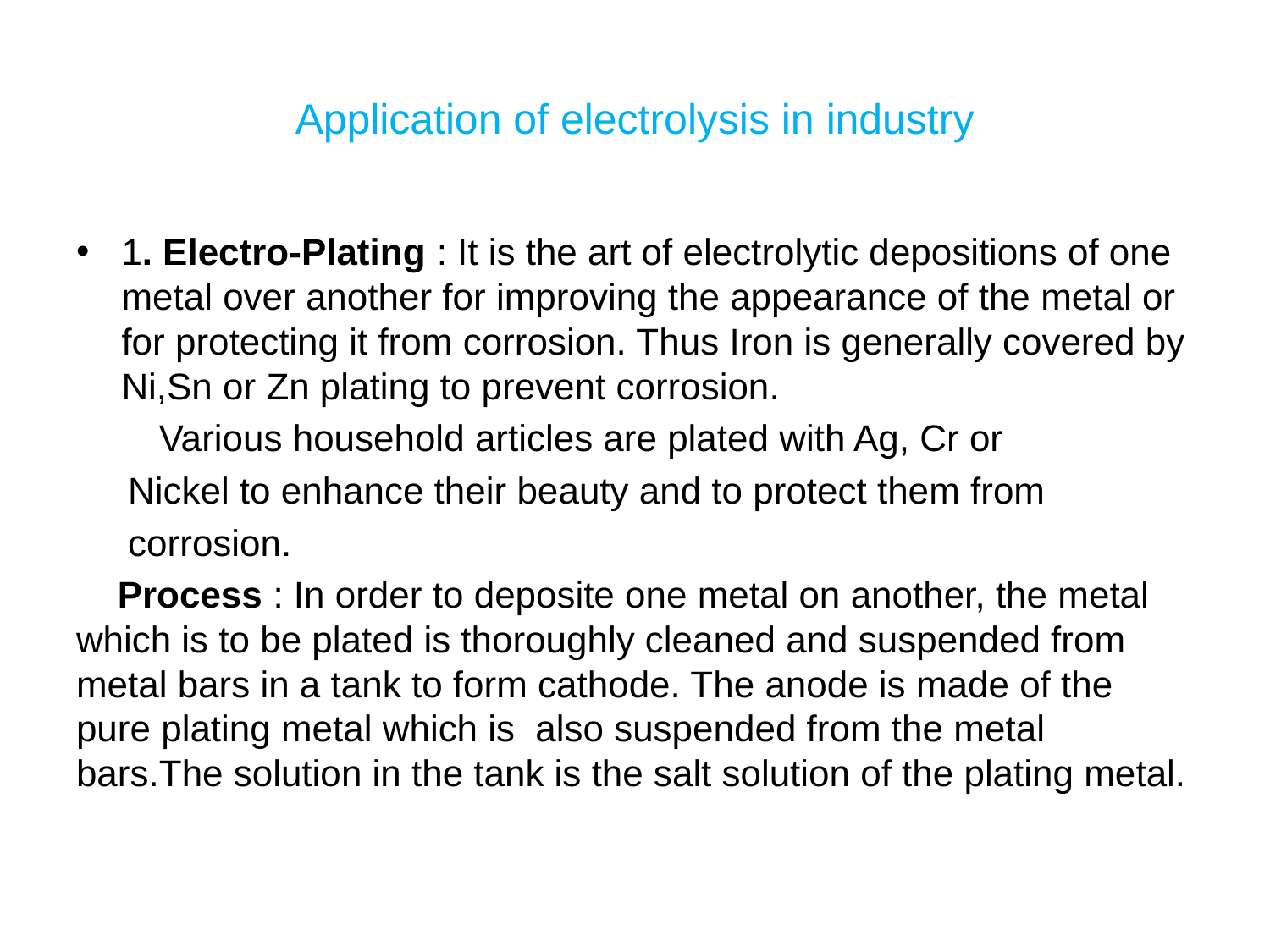

# Application of electrolysis in industry
1. Electro-Plating : It is the art of electrolytic depositions of one metal over another for improving the appearance of the metal or for protecting it from corrosion. Thus Iron is generally covered by Ni,Sn or Zn plating to prevent corrosion.
        Various household articles are plated with Ag, Cr or
     Nickel to enhance their beauty and to protect them from
     corrosion.
    Process : In order to deposite one metal on another, the metal which is to be plated is thoroughly cleaned and suspended from metal bars in a tank to form cathode. The anode is made of the pure plating metal which is  also suspended from the metal bars.The solution in the tank is the salt solution of the plating metal.